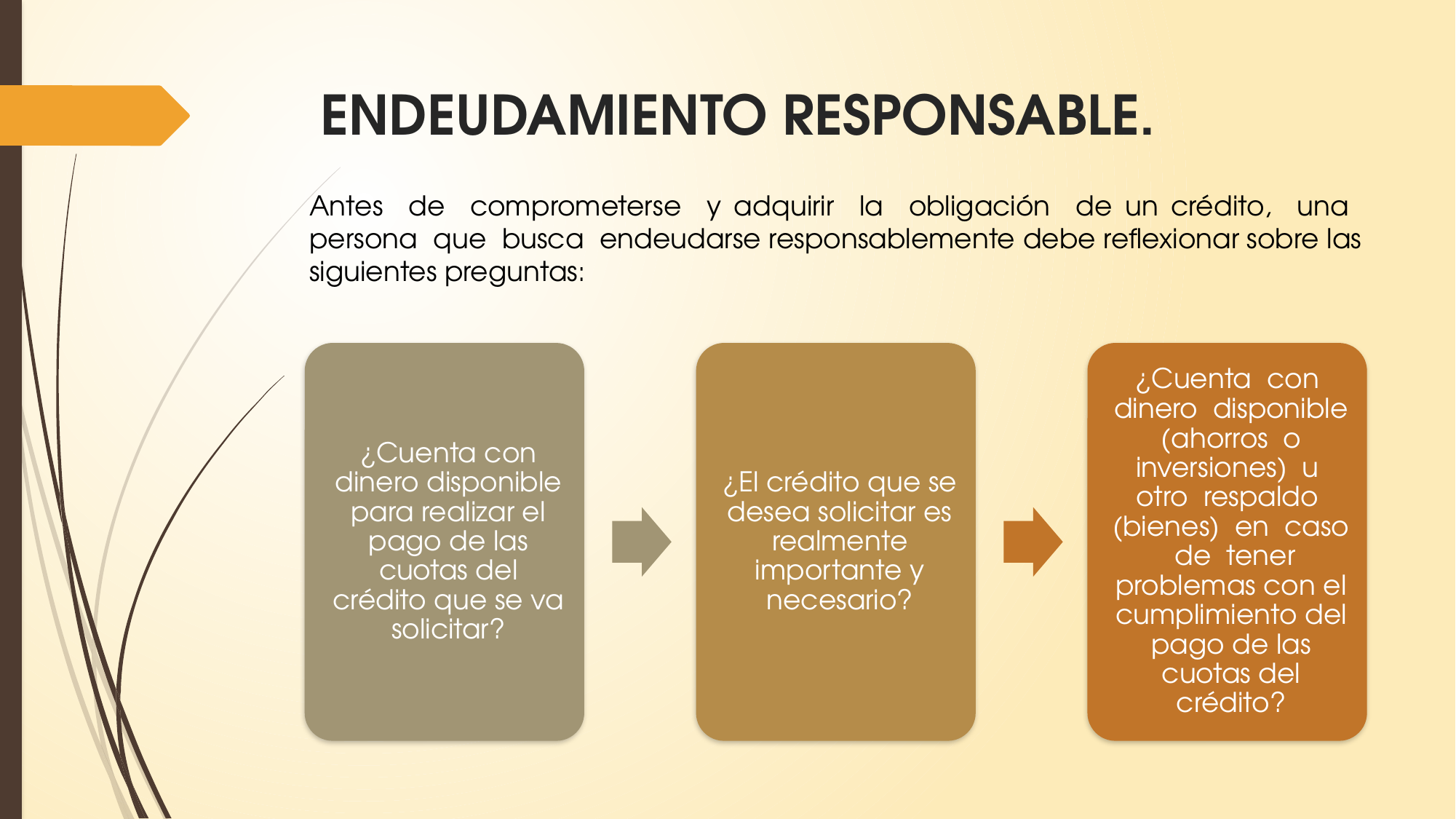

# ENDEUDAMIENTO RESPONSABLE.
Antes  de  comprometerse  y adquirir  la  obligación  de un crédito,  una  persona  que  busca  endeudarse responsablemente debe reflexionar sobre las siguientes preguntas:
¿Cuenta con dinero disponible para realizar el pago de las cuotas del crédito que se va solicitar?

¿El crédito que se desea solicitar es realmente importante y necesario?

¿Cuenta  con  dinero  disponible  (ahorros  o  inversiones)  u  otro  respaldo  (bienes)  en  caso  de  tener problemas con el cumplimiento del pago de las cuotas del crédito?